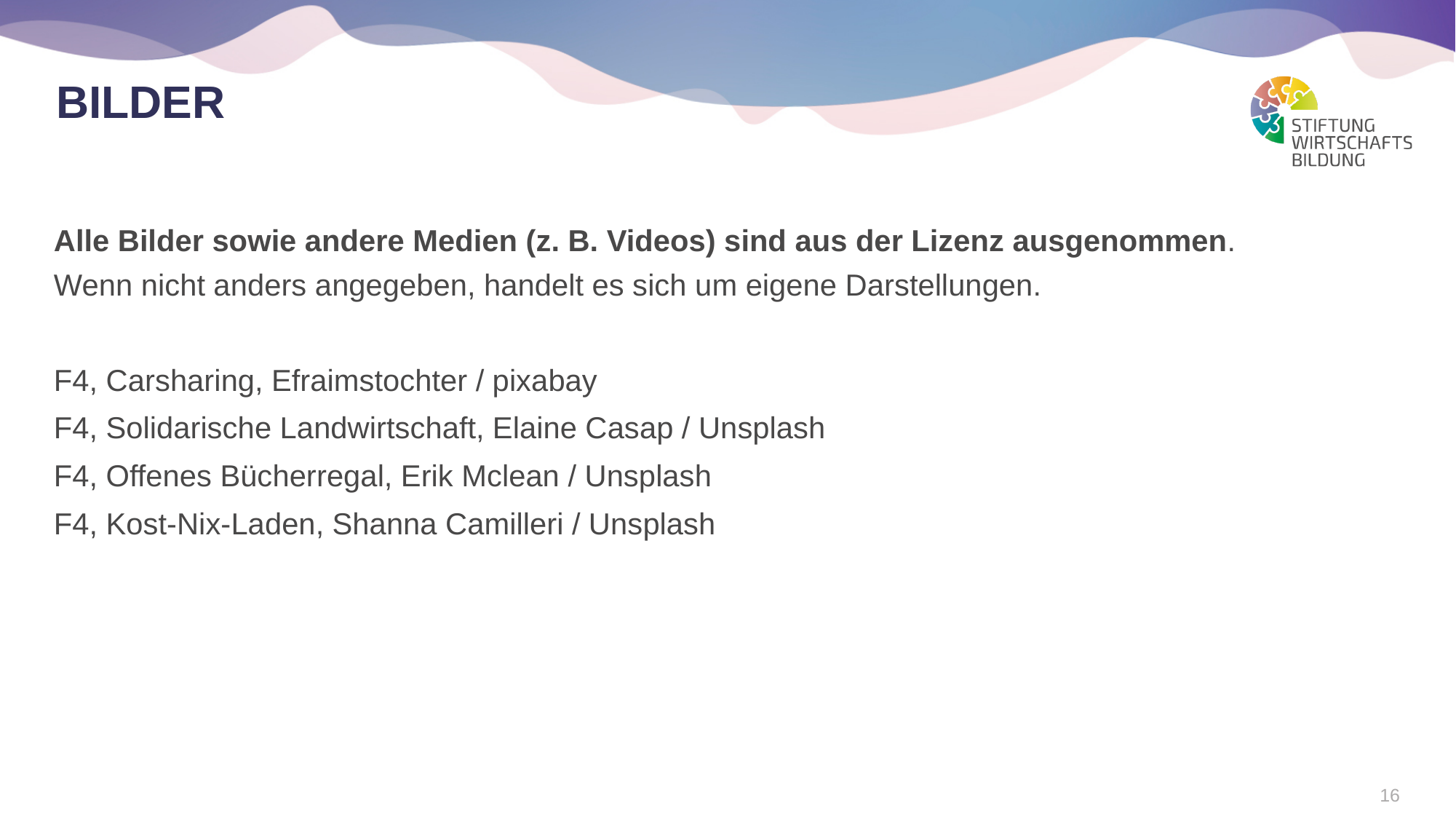

# Bilder
Alle Bilder sowie andere Medien (z. B. Videos) sind aus der Lizenz ausgenommen.
Wenn nicht anders angegeben, handelt es sich um eigene Darstellungen.

F4, Carsharing, Efraimstochter / pixabay
F4, Solidarische Landwirtschaft, Elaine Casap / Unsplash
F4, Offenes Bücherregal, Erik Mclean / Unsplash
F4, Kost-Nix-Laden, Shanna Camilleri / Unsplash
16